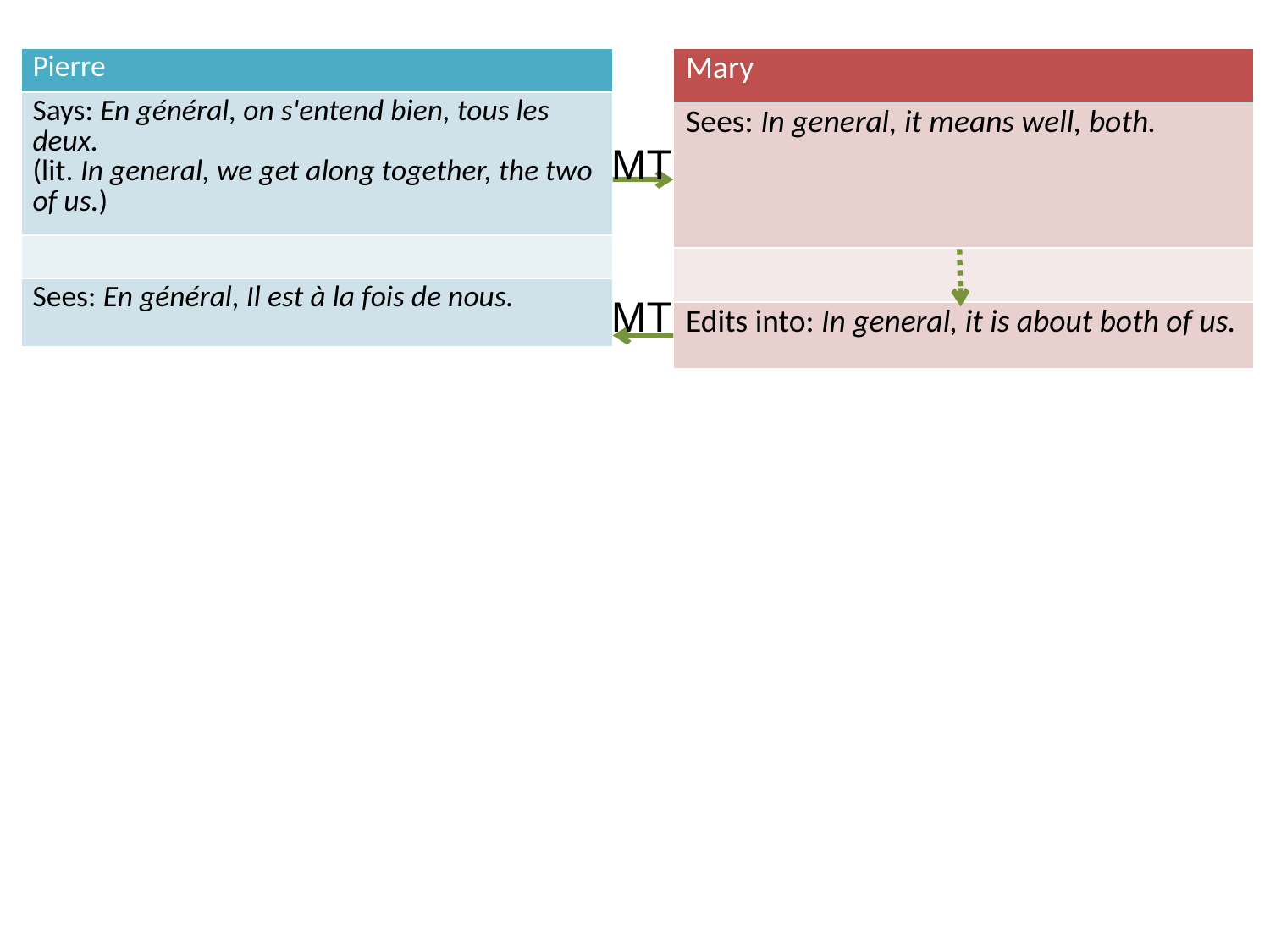

| Pierre |
| --- |
| Says: En général, on s'entend bien, tous les deux.  (lit. In general, we get along together, the two of us.) |
|  |
| Sees: En général, Il est à la fois de nous. |
| Mary |
| --- |
| Sees: In general, it means well, both. |
|  |
| Edits into: In general, it is about both of us. |
MT
MT